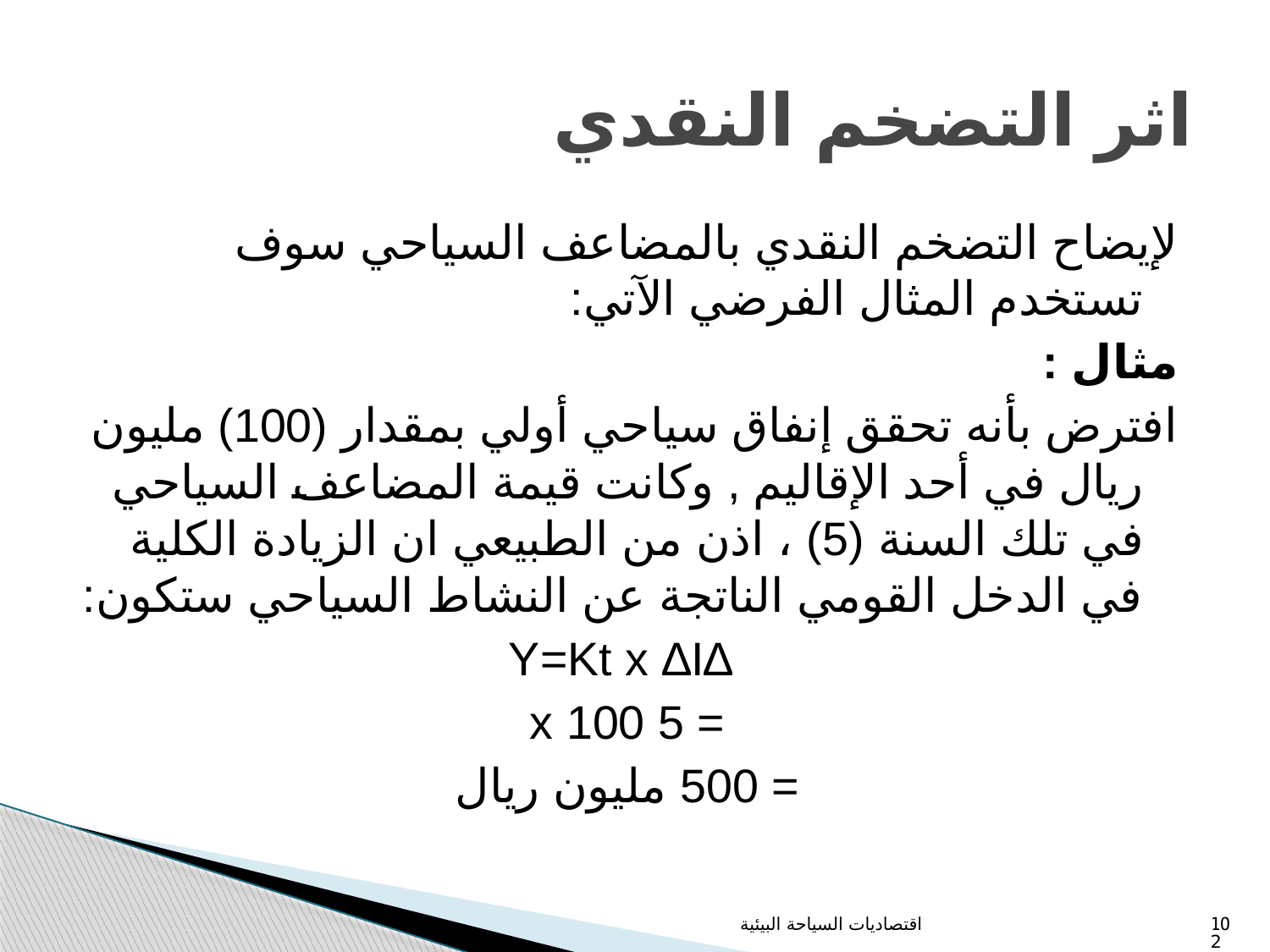

# اثر التضخم النقدي
لإيضاح التضخم النقدي بالمضاعف السياحي سوف تستخدم المثال الفرضي الآتي:
مثال :
افترض بأنه تحقق إنفاق سياحي أولي بمقدار (100) مليون ريال في أحد الإقاليم , وكانت قيمة المضاعف السياحي في تلك السنة (5) ، اذن من الطبيعي ان الزيادة الكلية في الدخل القومي الناتجة عن النشاط السياحي ستكون:
 ∆Y=Kt x ∆I
= 5 x 100
= 500 مليون ريال

اقتصاديات السياحة البيئية
102